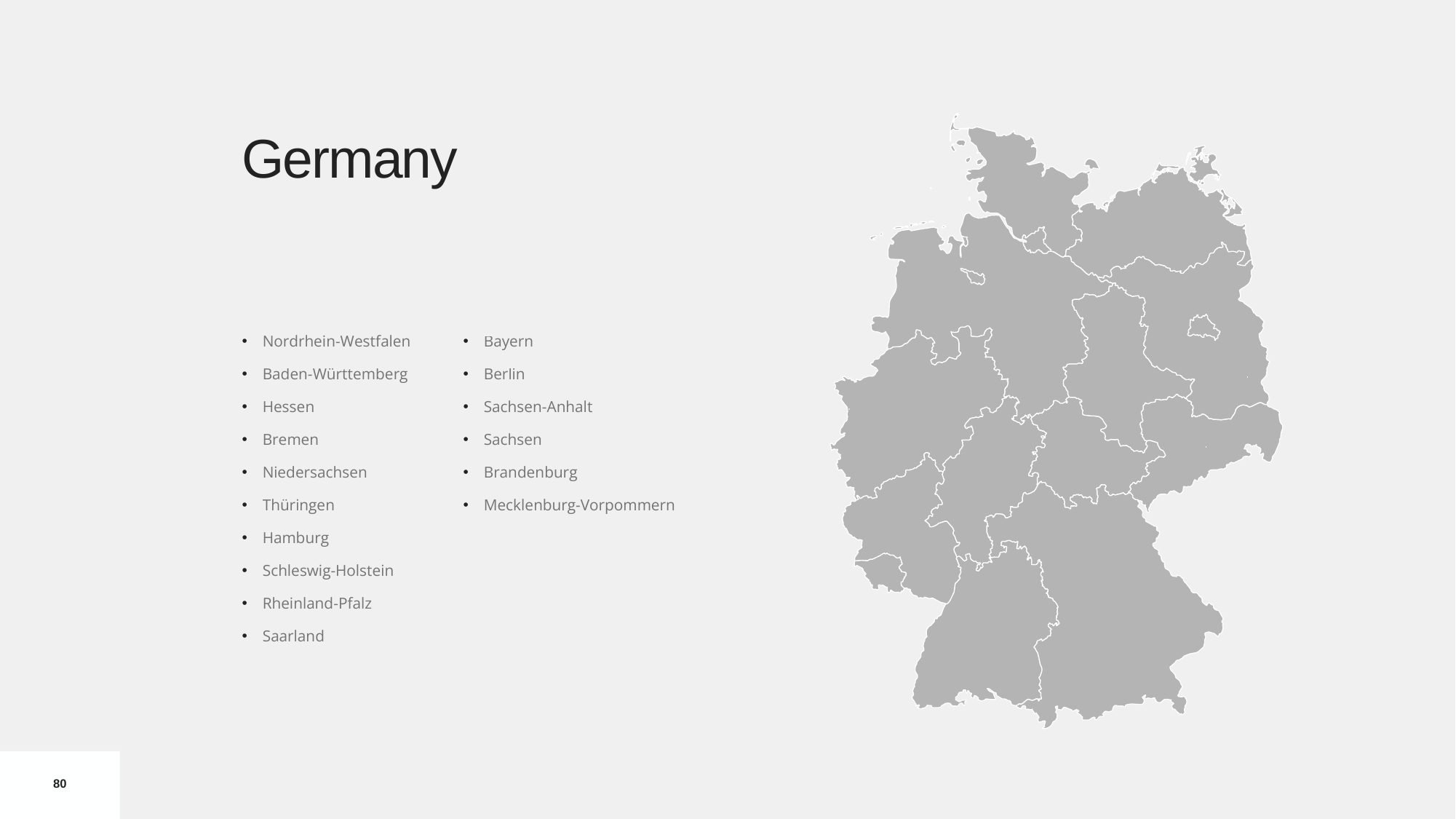

# Germany

Nordrhein-Westfalen
Baden-Württemberg
Hessen
Bremen
Niedersachsen
Thüringen
Hamburg
Schleswig-Holstein
Rheinland-Pfalz
Saarland
Bayern
Berlin
Sachsen-Anhalt
Sachsen
Brandenburg
Mecklenburg-Vorpommern